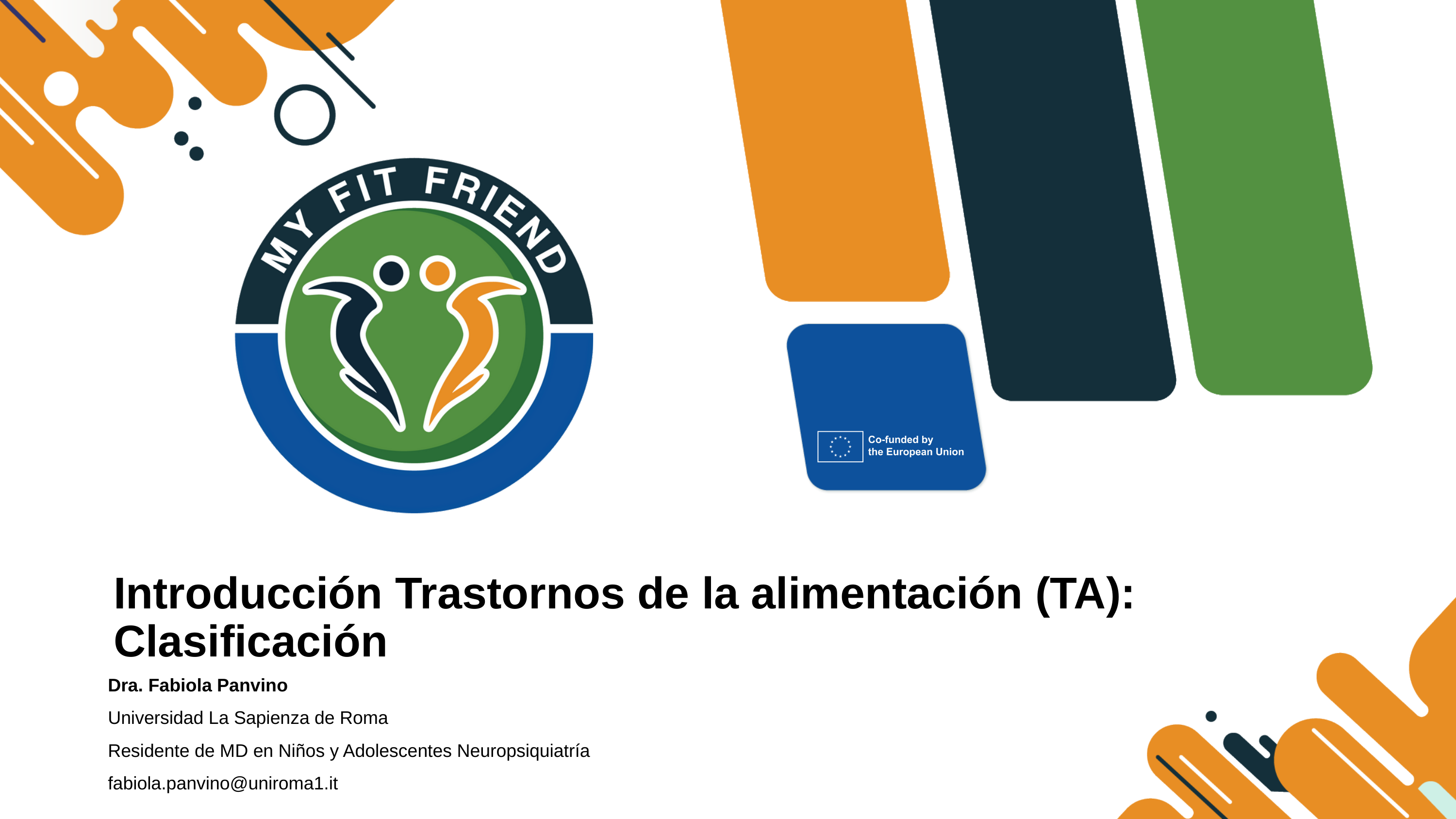

Introducción Trastornos de la alimentación (TA): Clasificación

Dra. Fabiola Panvino
Universidad La Sapienza de Roma
Residente de MD en Niños y Adolescentes Neuropsiquiatría
fabiola.panvino@uniroma1.it